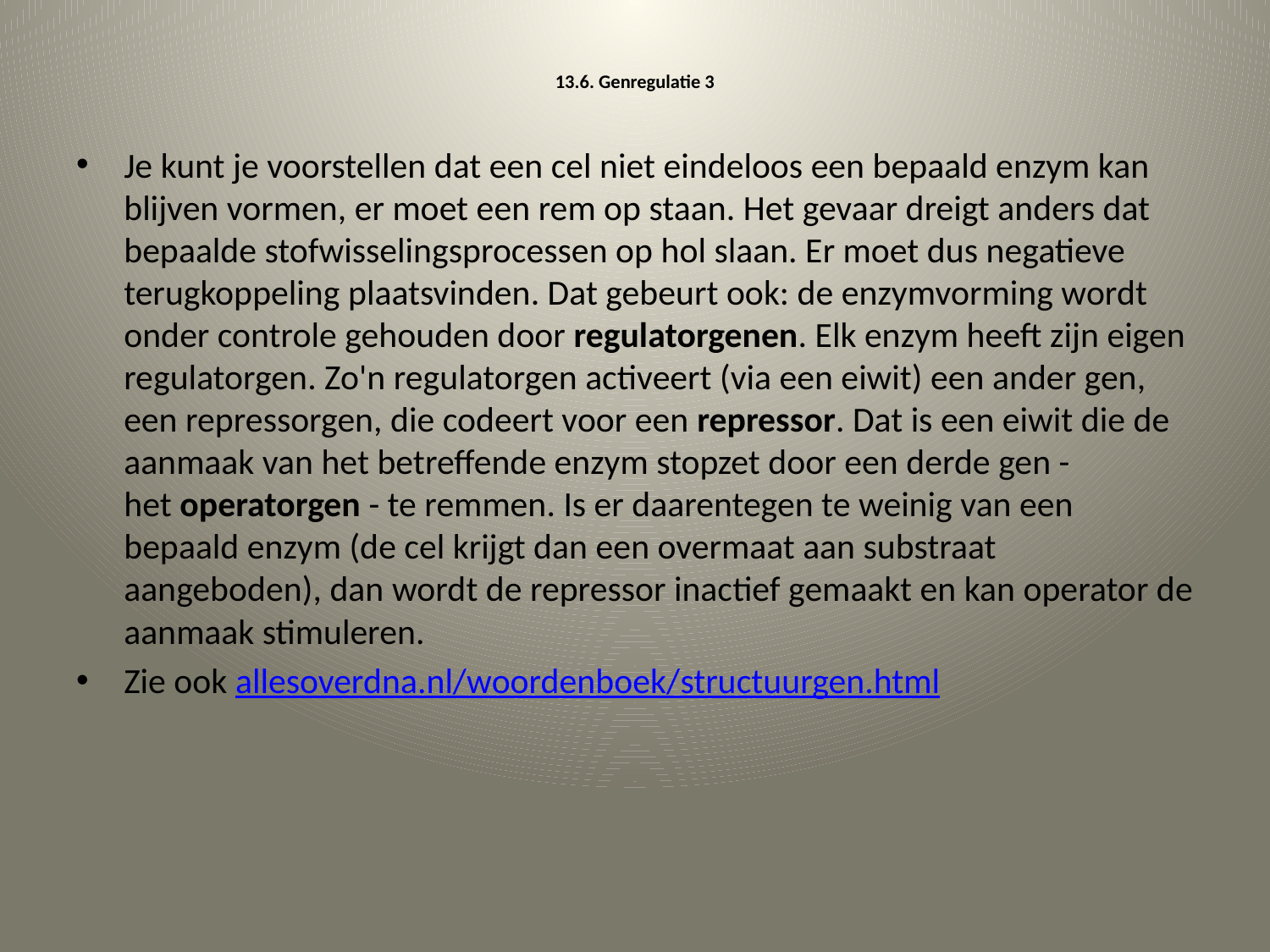

# 13.6. Genregulatie 3
Je kunt je voorstellen dat een cel niet eindeloos een bepaald enzym kan blijven vormen, er moet een rem op staan. Het gevaar dreigt anders dat bepaalde stofwisselingsprocessen op hol slaan. Er moet dus negatieve terugkoppeling plaatsvinden. Dat gebeurt ook: de enzymvorming wordt onder controle gehouden door regulatorgenen. Elk enzym heeft zijn eigen regulatorgen. Zo'n regulatorgen activeert (via een eiwit) een ander gen, een repressorgen, die codeert voor een repressor. Dat is een eiwit die de aanmaak van het betreffende enzym stopzet door een derde gen - het operatorgen - te remmen. Is er daarentegen te weinig van een bepaald enzym (de cel krijgt dan een overmaat aan substraat aangeboden), dan wordt de repressor inactief gemaakt en kan operator de aanmaak stimuleren.
Zie ook allesoverdna.nl/woordenboek/structuurgen.html